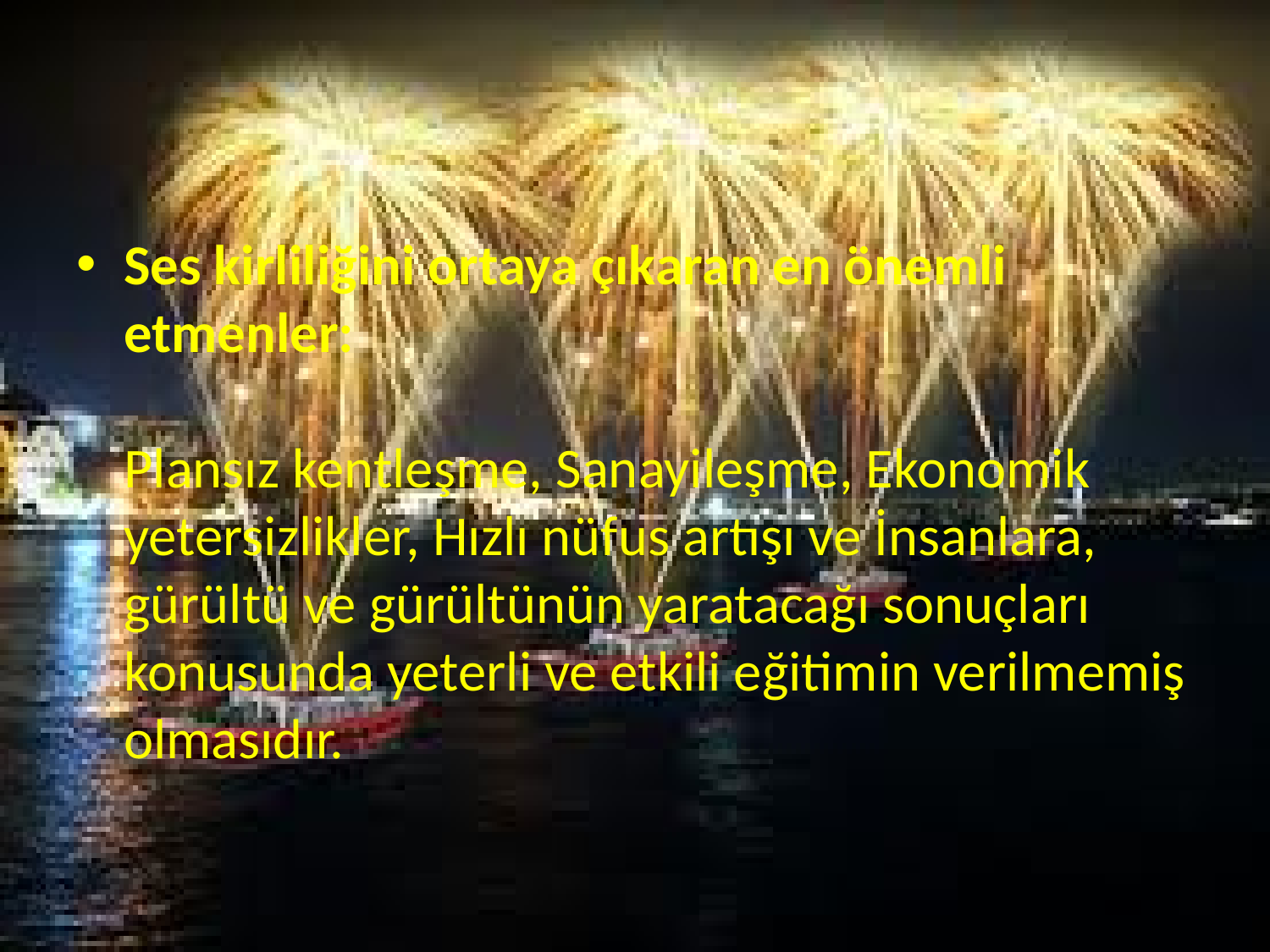

#
Ses kirliliğini ortaya çıkaran en önemli etmenler:
Plansız kentleşme, Sanayileşme, Ekonomik yetersizlikler, Hızlı nüfus artışı ve İnsanlara, gürültü ve gürültünün yaratacağı sonuçları konusunda yeterli ve etkili eğitimin verilmemiş olmasıdır.